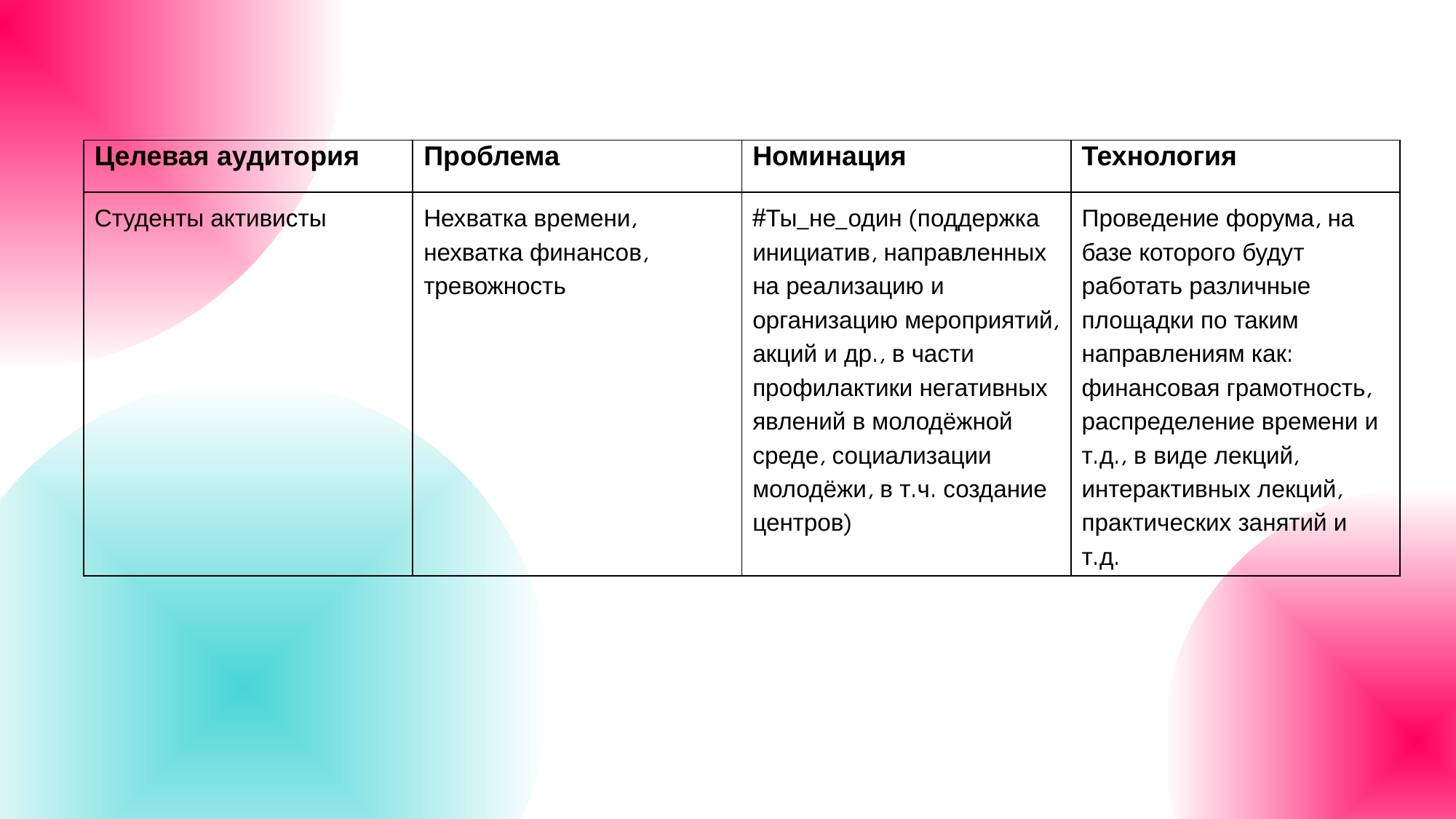

| Целевая аудитория | Проблема | Номинация | Технология |
| --- | --- | --- | --- |
| Студенты активисты | Нехватка времени, нехватка финансов, тревожность | #Ты\_не\_один (поддержка инициатив, направленных на реализацию и организацию мероприятий, акций и др., в части профилактики негативных явлений в молодёжной среде, социализации молодёжи, в т.ч. создание центров) | Проведение форума, на базе которого будут работать различные площадки по таким направлениям как: финансовая грамотность, распределение времени и т.д., в виде лекций, интерактивных лекций, практических занятий и т.д. |
| --- | --- | --- | --- |